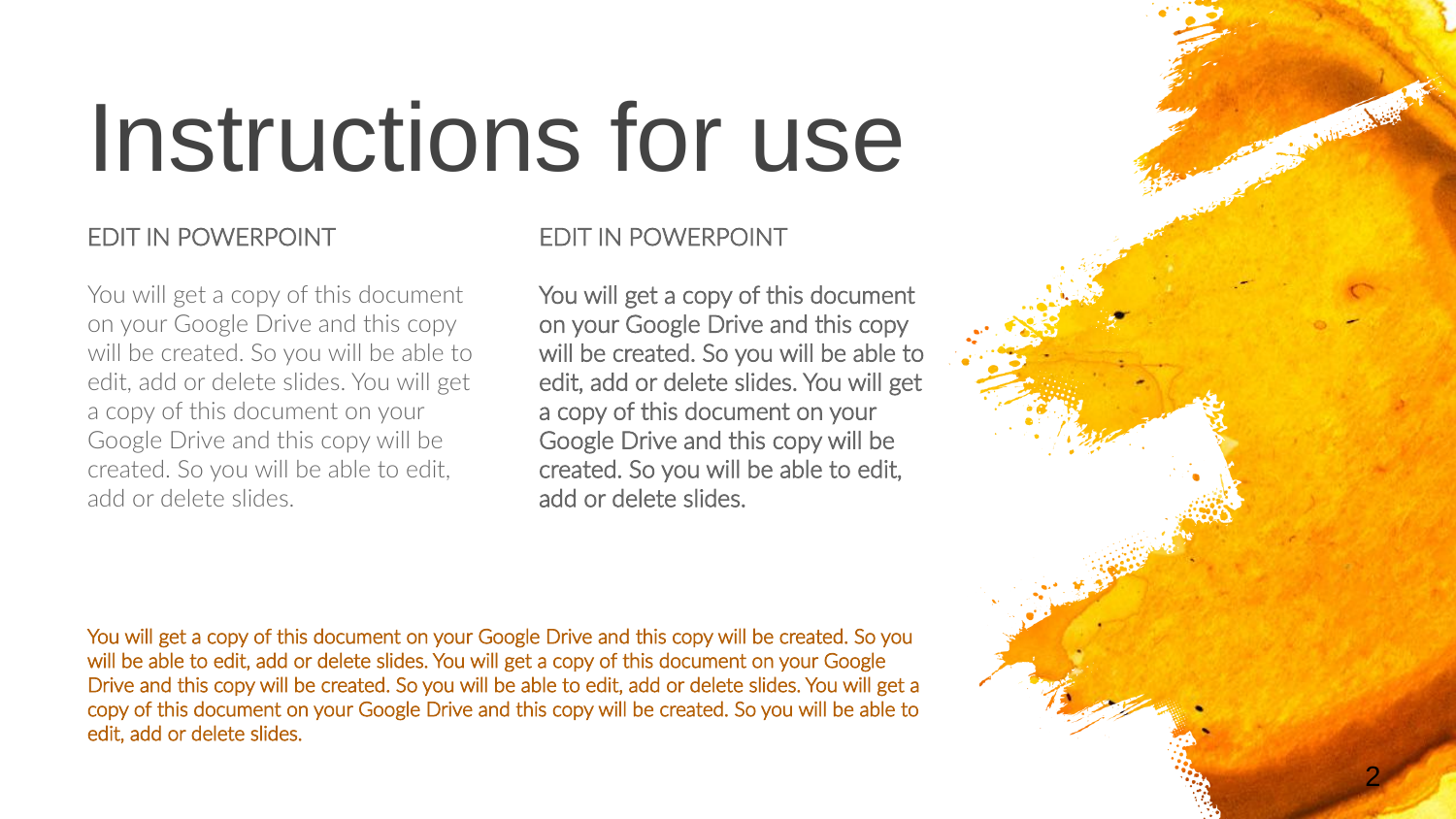

# Instructions for use
EDIT IN POWERPOINT

You will get a copy of this document on your Google Drive and this copy will be created. So you will be able to edit, add or delete slides. You will get a copy of this document on your Google Drive and this copy will be created. So you will be able to edit, add or delete slides.
EDIT IN POWERPOINT

You will get a copy of this document on your Google Drive and this copy will be created. So you will be able to edit, add or delete slides. You will get a copy of this document on your Google Drive and this copy will be created. So you will be able to edit, add or delete slides.
You will get a copy of this document on your Google Drive and this copy will be created. So you will be able to edit, add or delete slides. You will get a copy of this document on your Google Drive and this copy will be created. So you will be able to edit, add or delete slides. You will get a copy of this document on your Google Drive and this copy will be created. So you will be able to edit, add or delete slides.

2